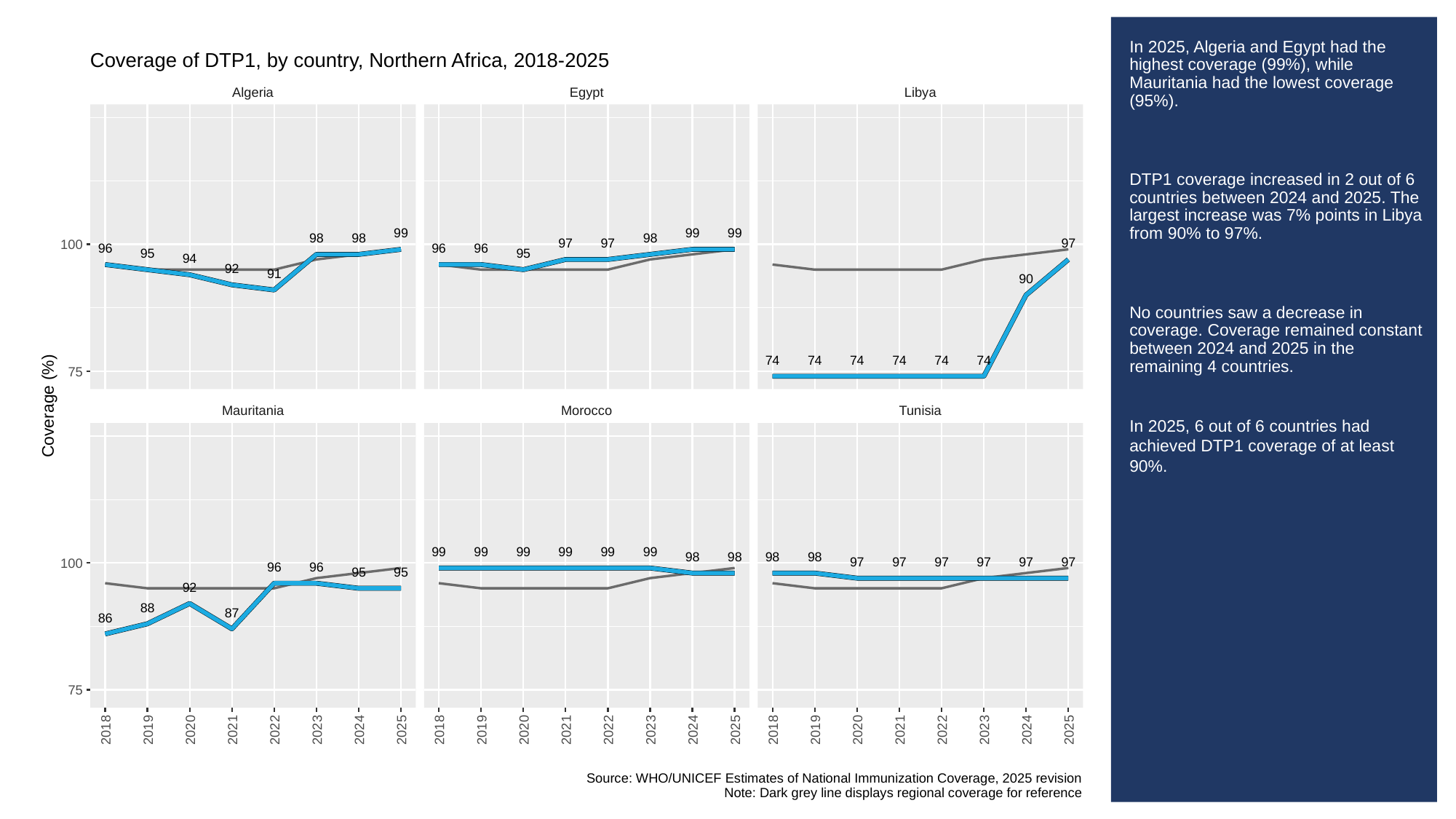

# In 2025, Algeria and Egypt had the highest coverage (99%), while Mauritania had the lowest coverage (95%).

DTP1 coverage increased in 2 out of 6 countries between 2024 and 2025. The largest increase was 7% points in Libya from 90% to 97%.

No countries saw a decrease in coverage. Coverage remained constant between 2024 and 2025 in the remaining 4 countries.

In 2025, 6 out of 6 countries had achieved DTP1 coverage of at least 90%.

Coverage of DTP1, by country, Northern Africa, 2018-2025
Algeria
Egypt
Libya

99
99
99
98
98
98
97
97
97
100
96
96
96

95
95

94

92
91
90

74
74
74
74
74
74
75

Coverage (%)
Mauritania
Morocco
Tunisia

99
99
99
99
99
99
98
98
98
98
97
97
97
97
97
97
100
96
96

95
95

92

88
87
86

75

2018
2019
2020
2021
2022
2023
2024
2025
2018
2019
2020
2021
2022
2023
2024
2025
2018
2019
2020
2021
2022
2023
2024
2025
Source: WHO/UNICEF Estimates of National Immunization Coverage, 2025 revision
Note: Dark grey line displays regional coverage for reference